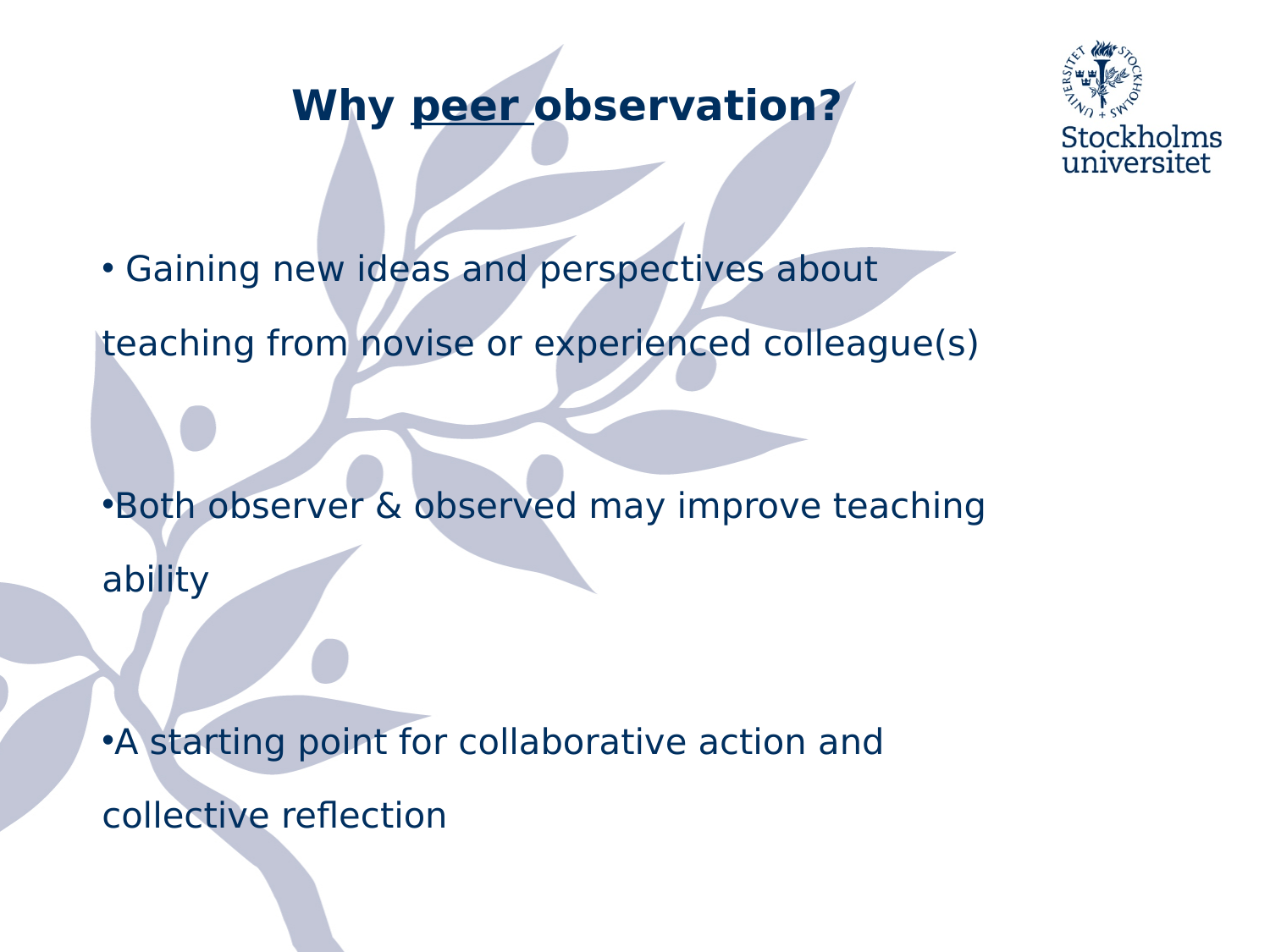

# Why peer observation?
 Gaining new ideas and perspectives about teaching from novise or experienced colleague(s)

Both observer & observed may improve teaching ability

A starting point for collaborative action and collective reflection